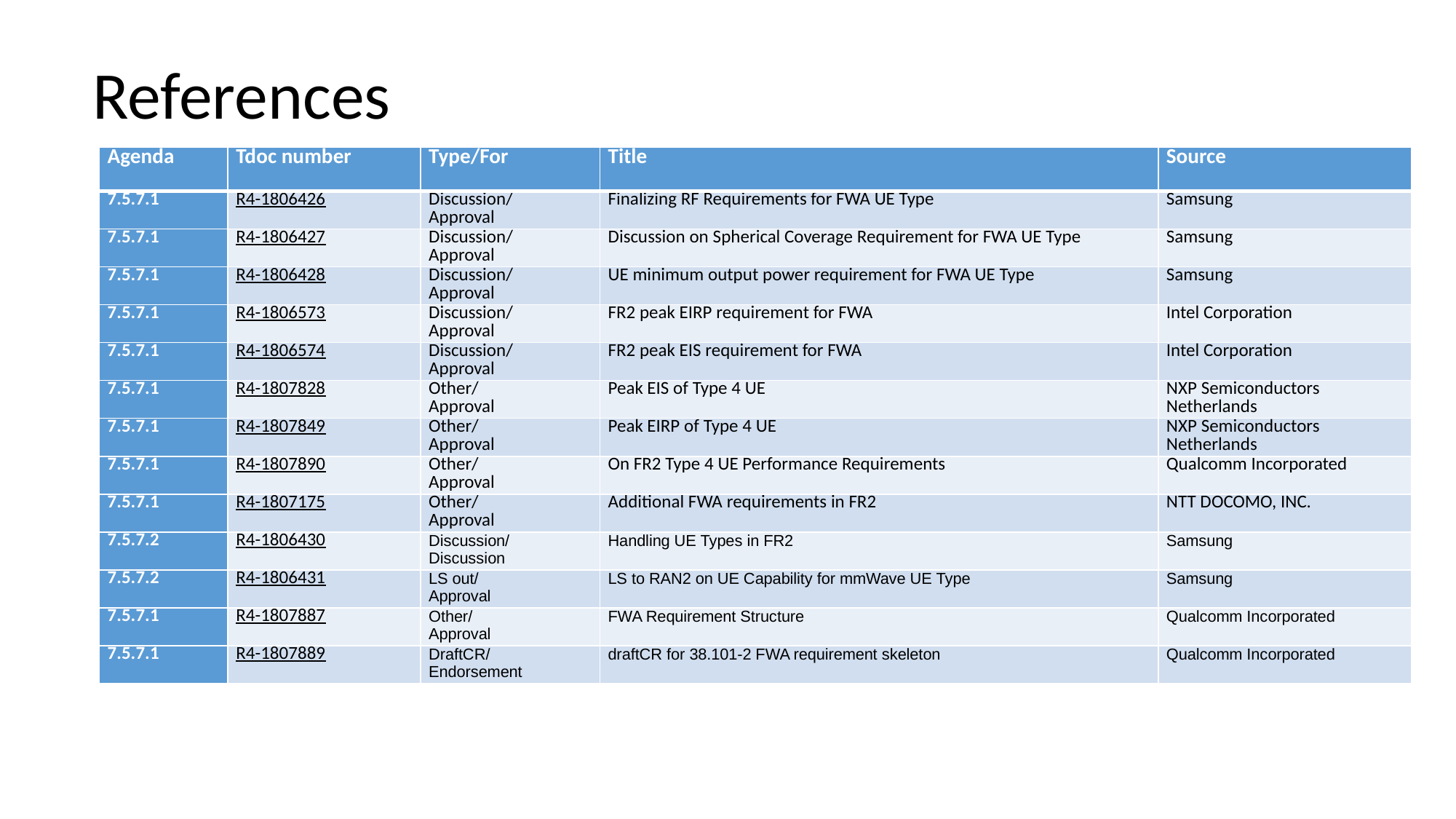

References
| Agenda | Tdoc number | Type/For | Title | Source |
| --- | --- | --- | --- | --- |
| 7.5.7.1 | R4-1806426 | Discussion/ Approval | Finalizing RF Requirements for FWA UE Type | Samsung |
| 7.5.7.1 | R4-1806427 | Discussion/ Approval | Discussion on Spherical Coverage Requirement for FWA UE Type | Samsung |
| 7.5.7.1 | R4-1806428 | Discussion/ Approval | UE minimum output power requirement for FWA UE Type | Samsung |
| 7.5.7.1 | R4-1806573 | Discussion/ Approval | FR2 peak EIRP requirement for FWA | Intel Corporation |
| 7.5.7.1 | R4-1806574 | Discussion/ Approval | FR2 peak EIS requirement for FWA | Intel Corporation |
| 7.5.7.1 | R4-1807828 | Other/ Approval | Peak EIS of Type 4 UE | NXP Semiconductors Netherlands |
| 7.5.7.1 | R4-1807849 | Other/ Approval | Peak EIRP of Type 4 UE | NXP Semiconductors Netherlands |
| 7.5.7.1 | R4-1807890 | Other/ Approval | On FR2 Type 4 UE Performance Requirements | Qualcomm Incorporated |
| 7.5.7.1 | R4-1807175 | Other/ Approval | Additional FWA requirements in FR2 | NTT DOCOMO, INC. |
| 7.5.7.2 | R4-1806430 | Discussion/ Discussion | Handling UE Types in FR2 | Samsung |
| 7.5.7.2 | R4-1806431 | LS out/ Approval | LS to RAN2 on UE Capability for mmWave UE Type | Samsung |
| 7.5.7.1 | R4-1807887 | Other/ Approval | FWA Requirement Structure | Qualcomm Incorporated |
| 7.5.7.1 | R4-1807889 | DraftCR/ Endorsement | draftCR for 38.101-2 FWA requirement skeleton | Qualcomm Incorporated |